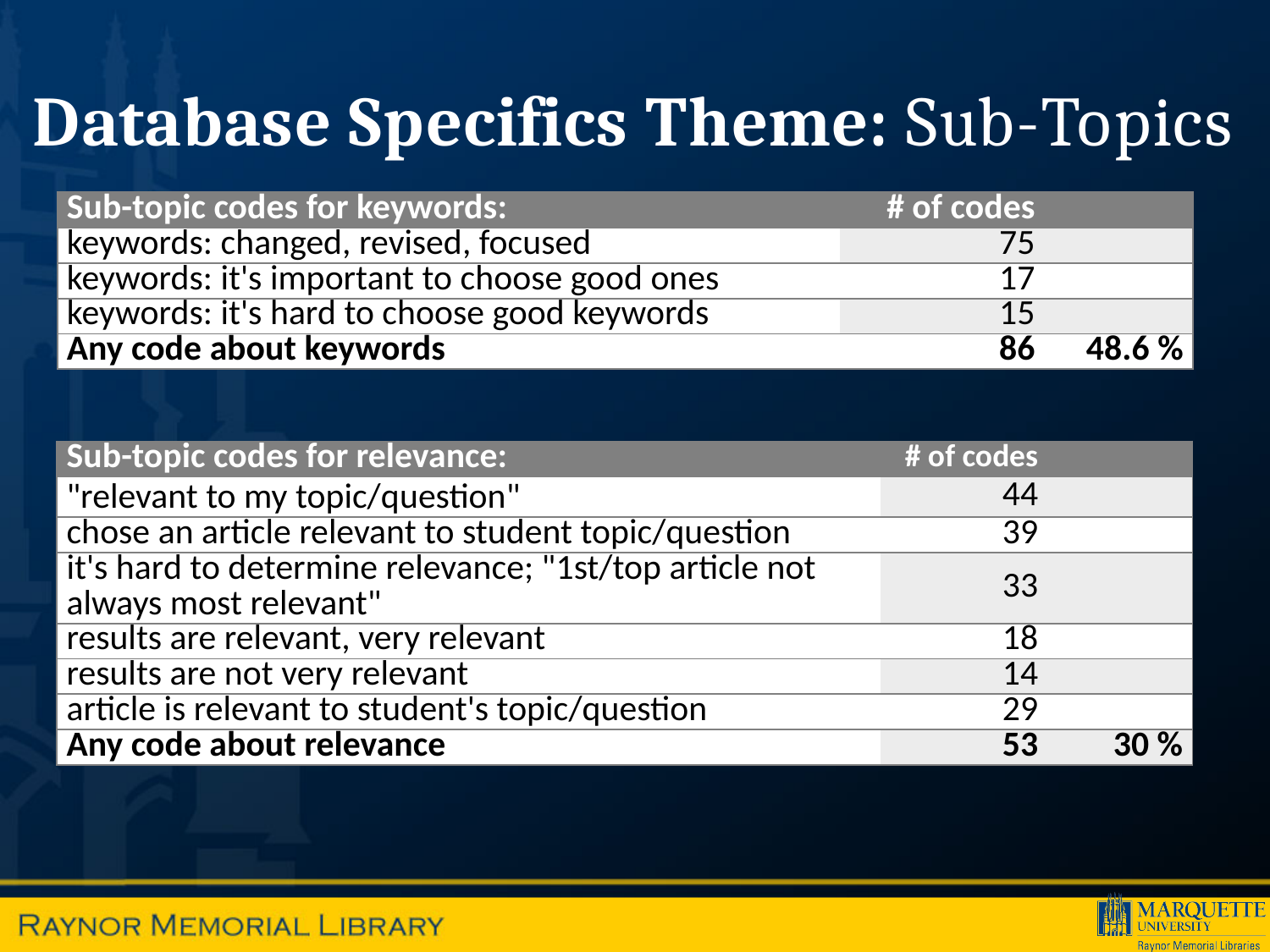

# Database Specifics Theme: Sub-Topics
| Sub-topic codes for keywords: | # of codes |  |
| --- | --- | --- |
| keywords: changed, revised, focused | 75 |  |
| keywords: it's important to choose good ones | 17 |  |
| keywords: it's hard to choose good keywords | 15 |  |
| Any code about keywords | 86 | 48.6 % |
| Sub-topic codes for relevance: | # of codes |  |
| --- | --- | --- |
| "relevant to my topic/question" | 44 |  |
| chose an article relevant to student topic/question | 39 |  |
| it's hard to determine relevance; "1st/top article not always most relevant" | 33 |  |
| results are relevant, very relevant | 18 |  |
| results are not very relevant | 14 |  |
| article is relevant to student's topic/question | 29 |  |
| Any code about relevance | 53 | 30 % |